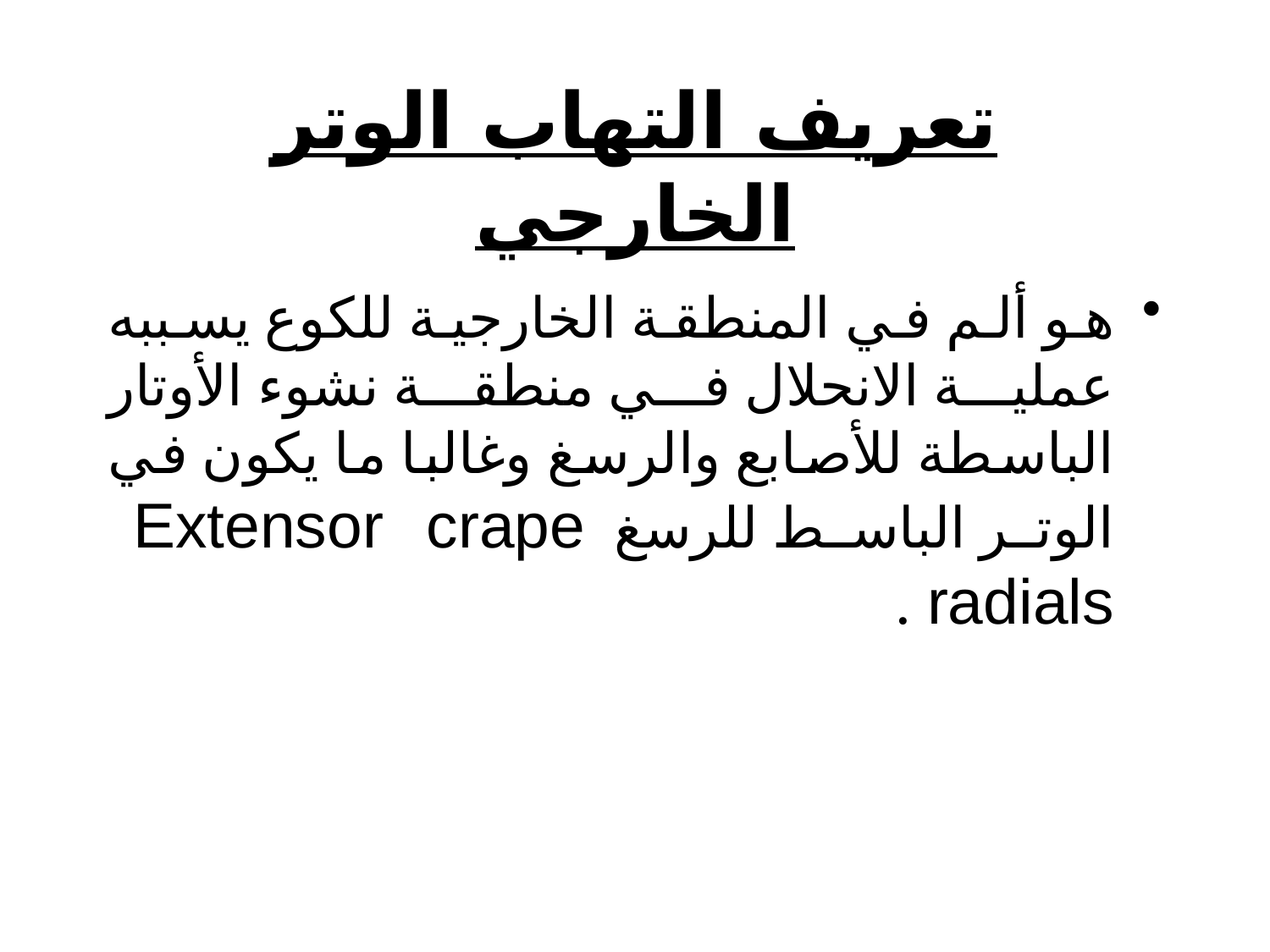

# تعريف التهاب الوتر الخارجي
هو ألم في المنطقة الخارجية للكوع يسببه عملية الانحلال في منطقة نشوء الأوتار الباسطة للأصابع والرسغ وغالبا ما يكون في الوتر الباسط للرسغ  Extensor crape radials .